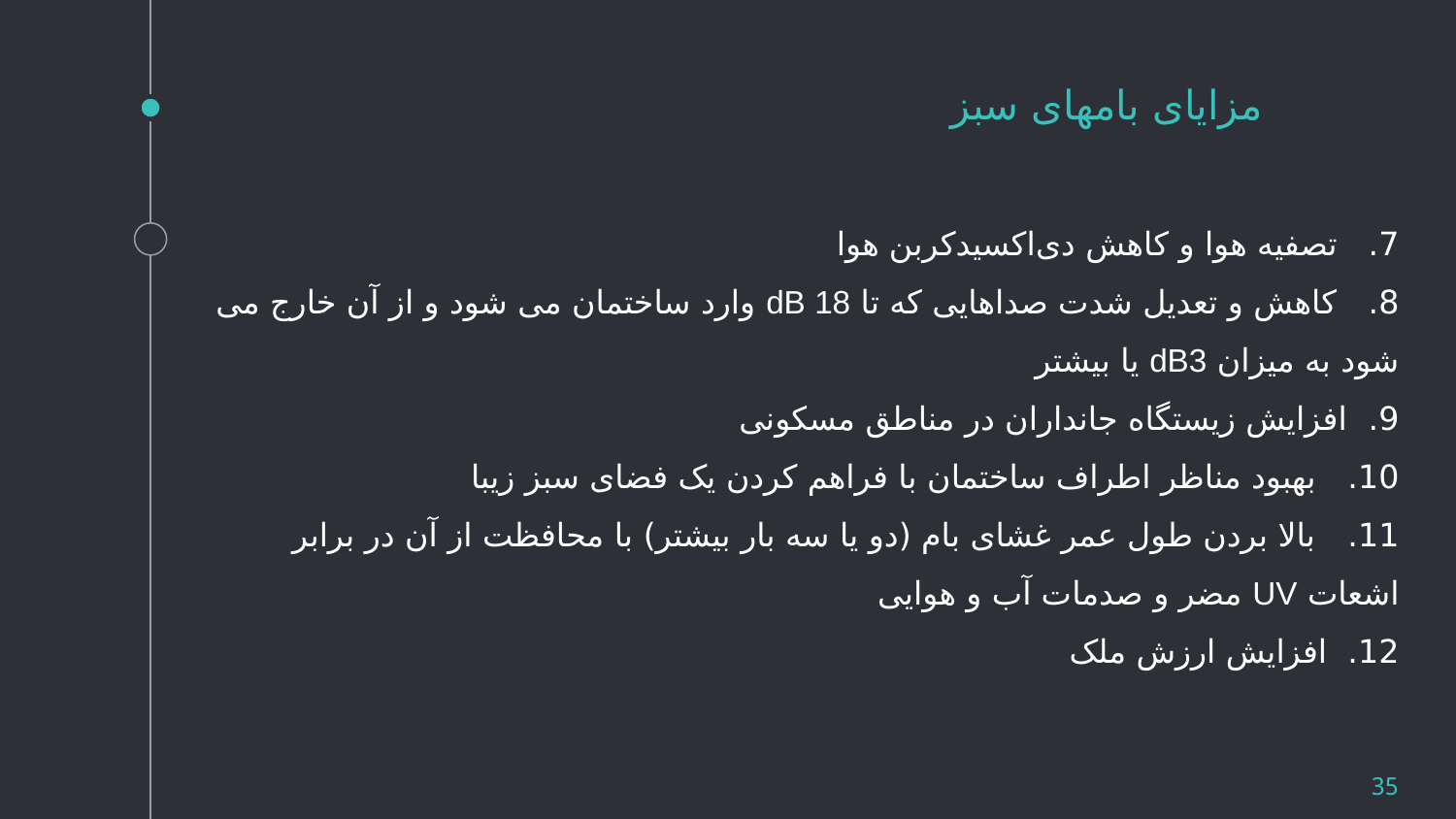

# مزایای بامهای سبز
7.   تصفیه هوا و کاهش دی‌اکسیدکربن هوا
8.   کاهش و تعدیل شدت صداهایی که تا dB 18 وارد ساختمان می شود و از آن خارج می شود به میزان dB3 یا بیشتر
9.  افزایش زیستگاه جانداران در مناطق مسکونی
10.   بهبود مناظر اطراف ساختمان با فراهم کردن یک فضای سبز زیبا
11.   بالا بردن طول عمر غشای بام (دو یا سه بار بیشتر) با محافظت از آن در برابر اشعات UV مضر و صدمات آب و هوایی
12.  افزایش ارزش ملک
35